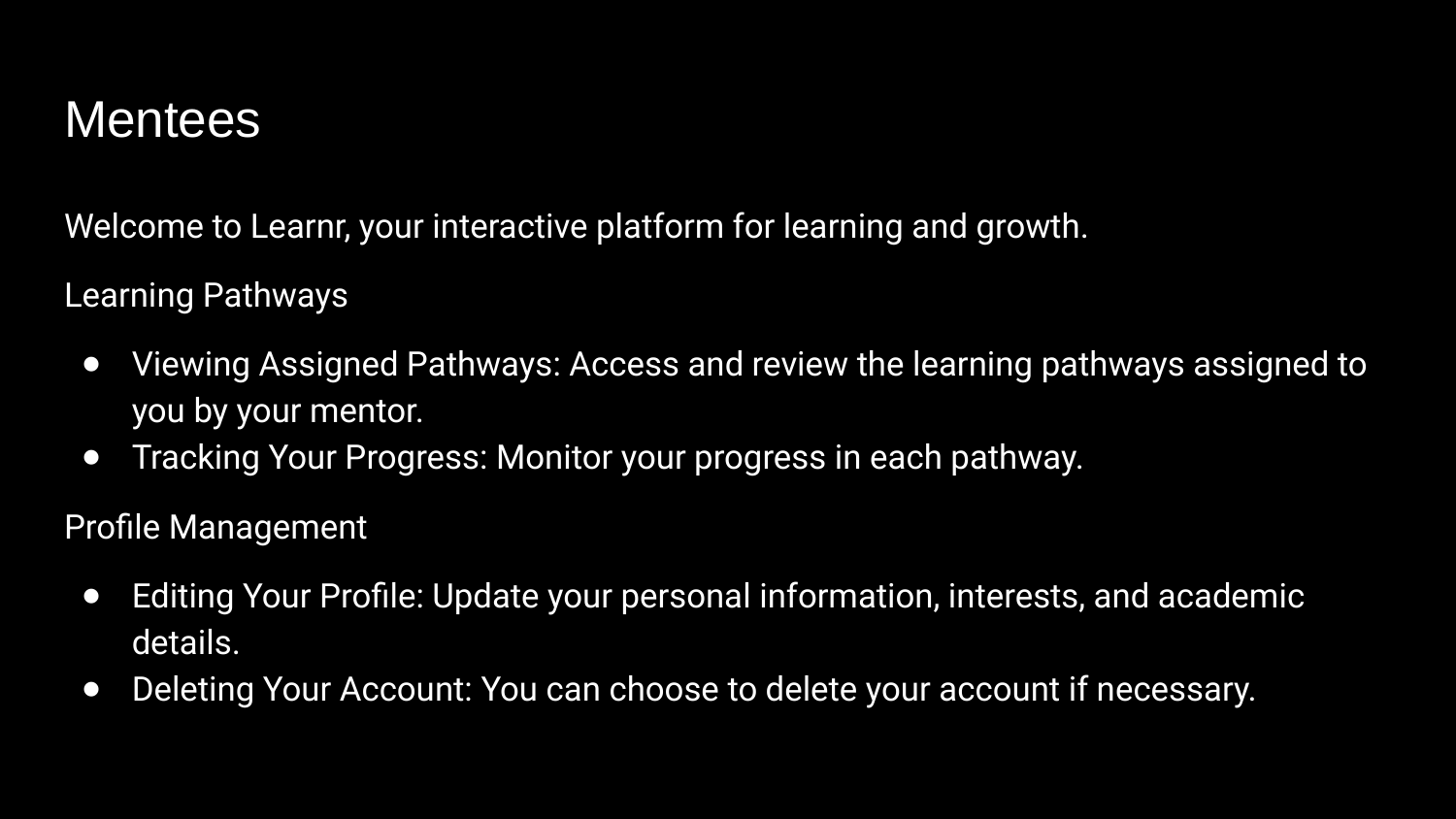

# Mentees
Welcome to Learnr, your interactive platform for learning and growth.
Learning Pathways
Viewing Assigned Pathways: Access and review the learning pathways assigned to you by your mentor.
Tracking Your Progress: Monitor your progress in each pathway.
Profile Management
Editing Your Profile: Update your personal information, interests, and academic details.
Deleting Your Account: You can choose to delete your account if necessary.